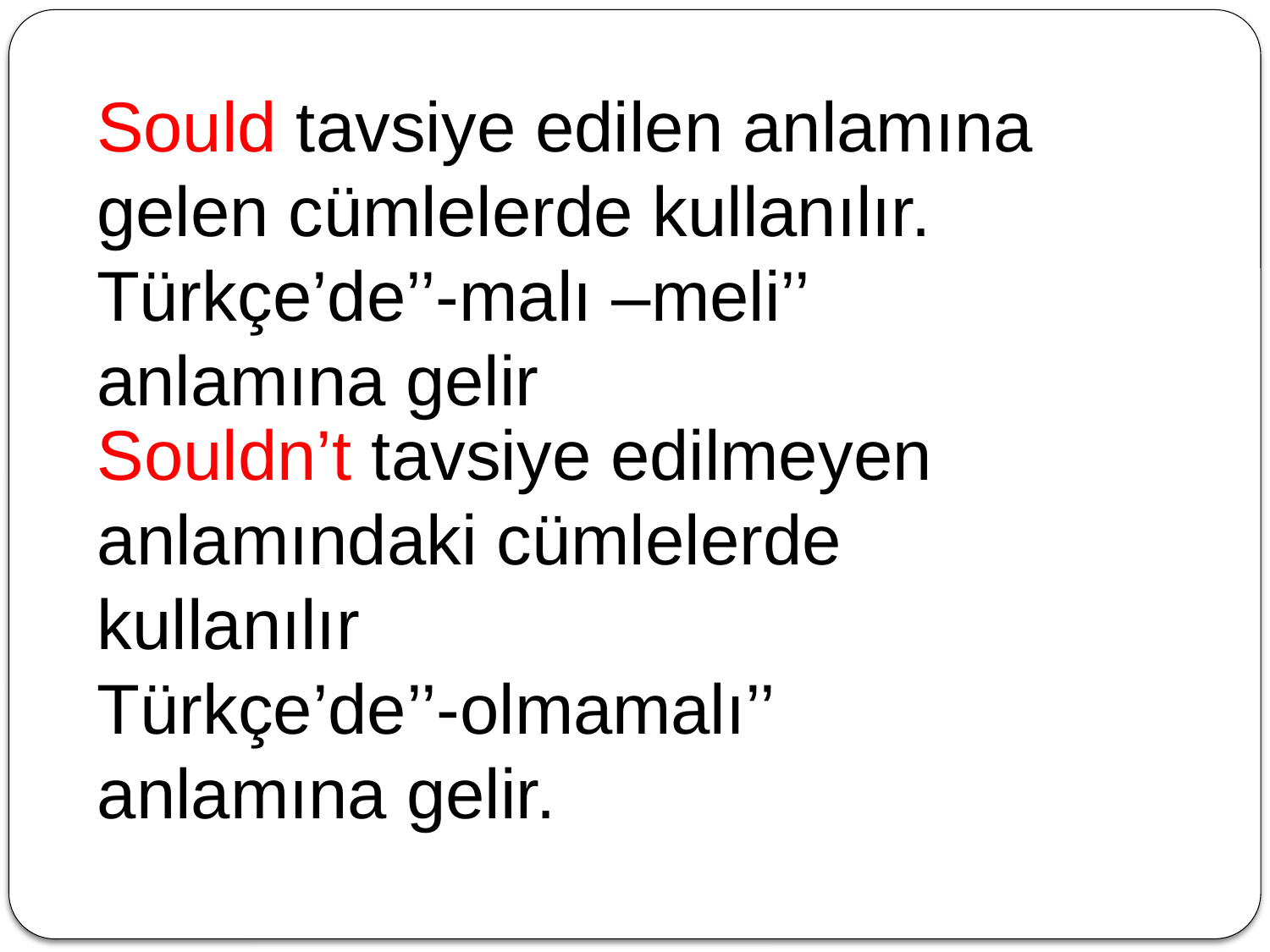

Sould tavsiye edilen anlamına gelen cümlelerde kullanılır.
Türkçe’de’’-malı –meli’’ anlamına gelir
Souldn’t tavsiye edilmeyen anlamındaki cümlelerde kullanılır
Türkçe’de’’-olmamalı’’ anlamına gelir.